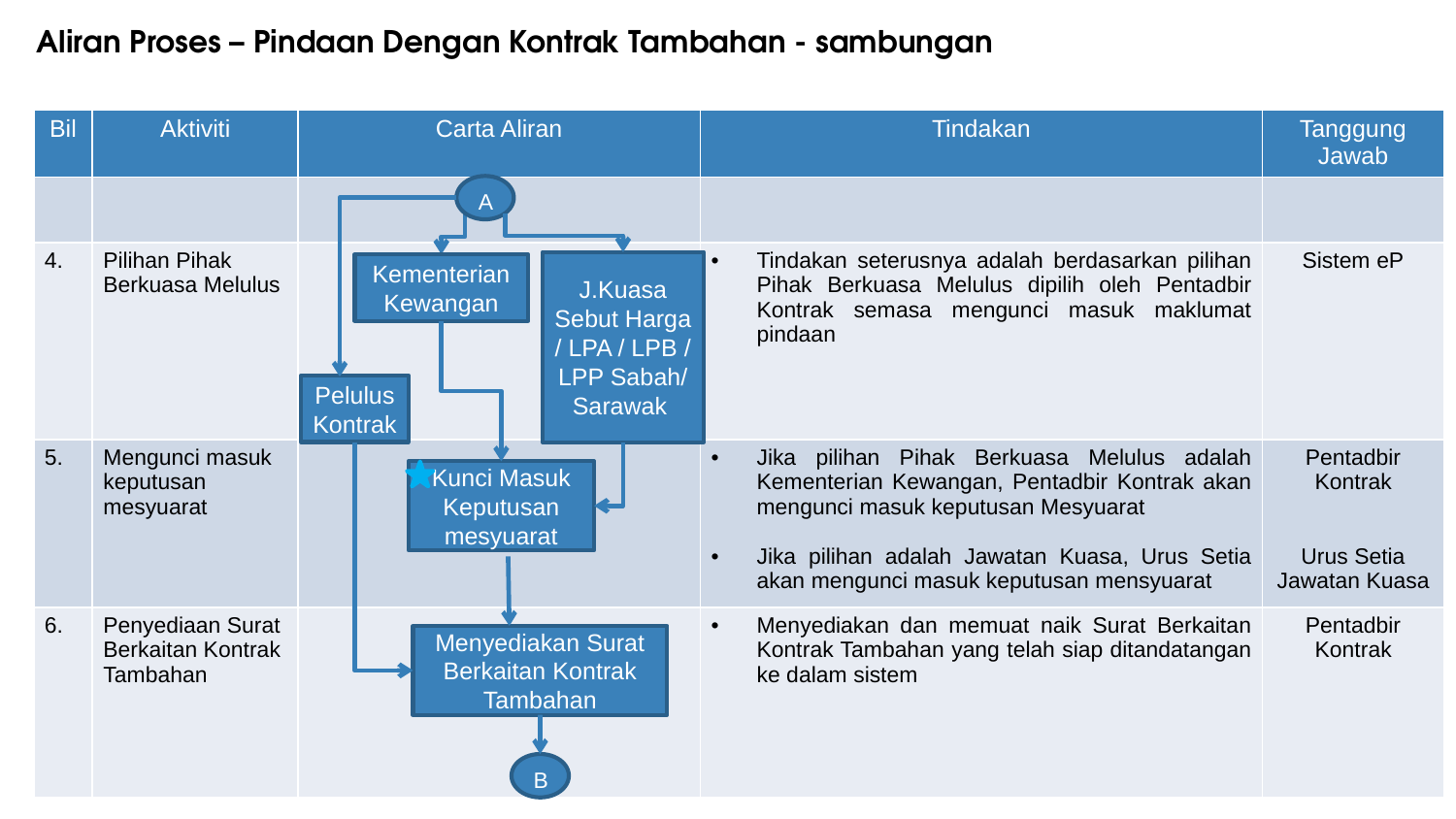

Aliran Proses – Pindaan Dengan Kontrak Tambahan - sambungan
| Bil | Aktiviti | Carta Aliran | Tindakan | Tanggung Jawab |
| --- | --- | --- | --- | --- |
|  |  |  |  |  |
| 4. | Pilihan Pihak Berkuasa Melulus |  | Tindakan seterusnya adalah berdasarkan pilihan Pihak Berkuasa Melulus dipilih oleh Pentadbir Kontrak semasa mengunci masuk maklumat pindaan | Sistem eP |
| 5. | Mengunci masuk keputusan mesyuarat |  | Jika pilihan Pihak Berkuasa Melulus adalah Kementerian Kewangan, Pentadbir Kontrak akan mengunci masuk keputusan Mesyuarat Jika pilihan adalah Jawatan Kuasa, Urus Setia akan mengunci masuk keputusan mensyuarat | Pentadbir Kontrak Urus Setia Jawatan Kuasa |
| 6. | Penyediaan Surat Berkaitan Kontrak Tambahan |  | Menyediakan dan memuat naik Surat Berkaitan Kontrak Tambahan yang telah siap ditandatangan ke dalam sistem | Pentadbir Kontrak |

A
J.Kuasa Sebut Harga / LPA / LPB / LPP Sabah/ Sarawak
Kementerian Kewangan
Pelulus Kontrak
Kunci Masuk Keputusan mesyuarat

Menyediakan Surat Berkaitan Kontrak Tambahan

B